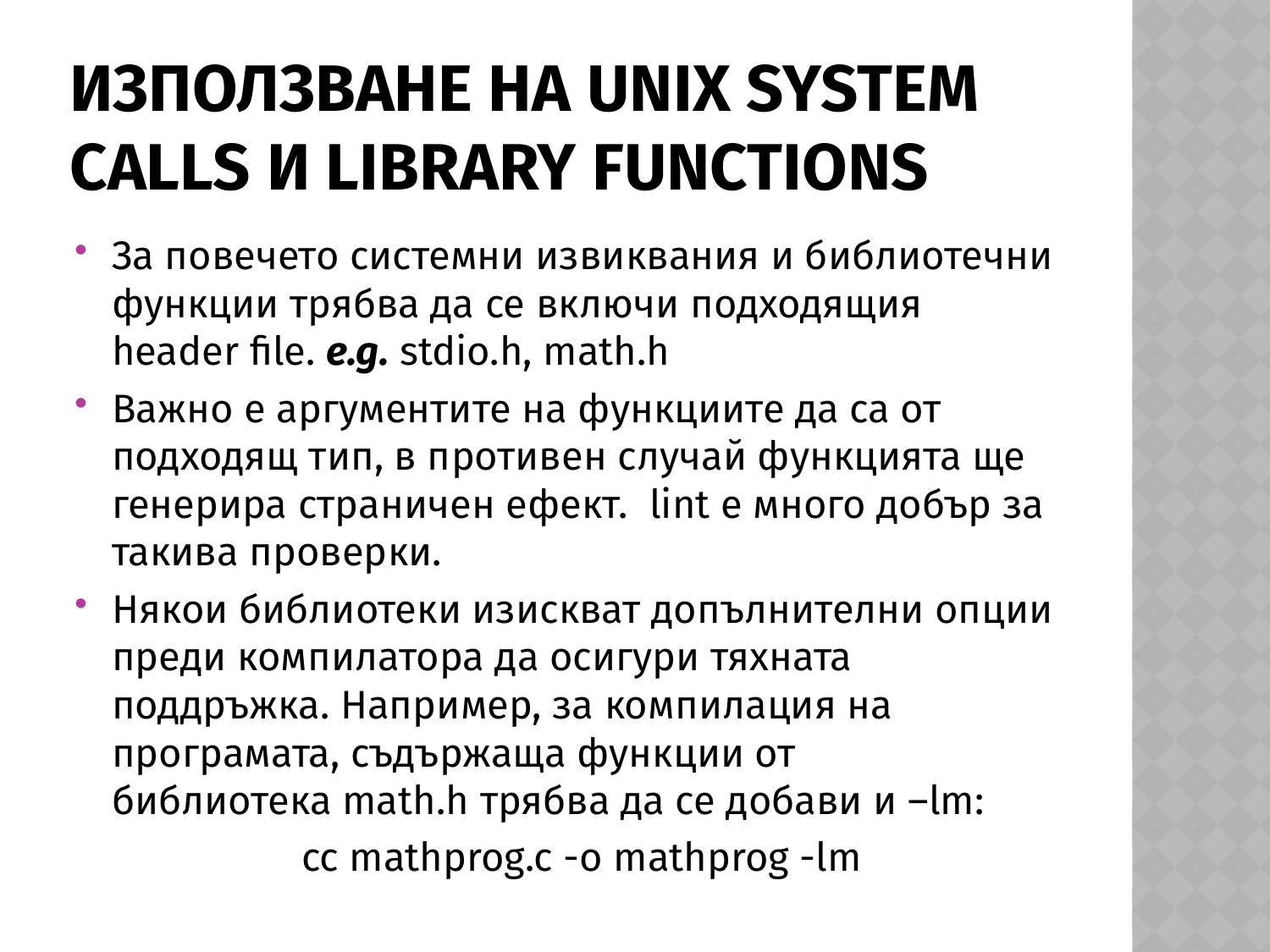

# Използване на UNIX System Calls и Library Functions
За повечето системни извиквания и библиотечни функции трябва да се включи подходящия header file. e.g. stdio.h, math.h
Важно е аргументите на функциите да са от подходящ тип, в противен случай функцията ще генерира страничен ефект.  lint е много добър за такива проверки.
Някои библиотеки изискват допълнителни опции преди компилатора да осигури тяхната поддръжка. Например, за компилация на програмата, съдържаща функции от библиотека math.h трябва да се добави и –lm:
   cc mathprog.c -o mathprog -lm